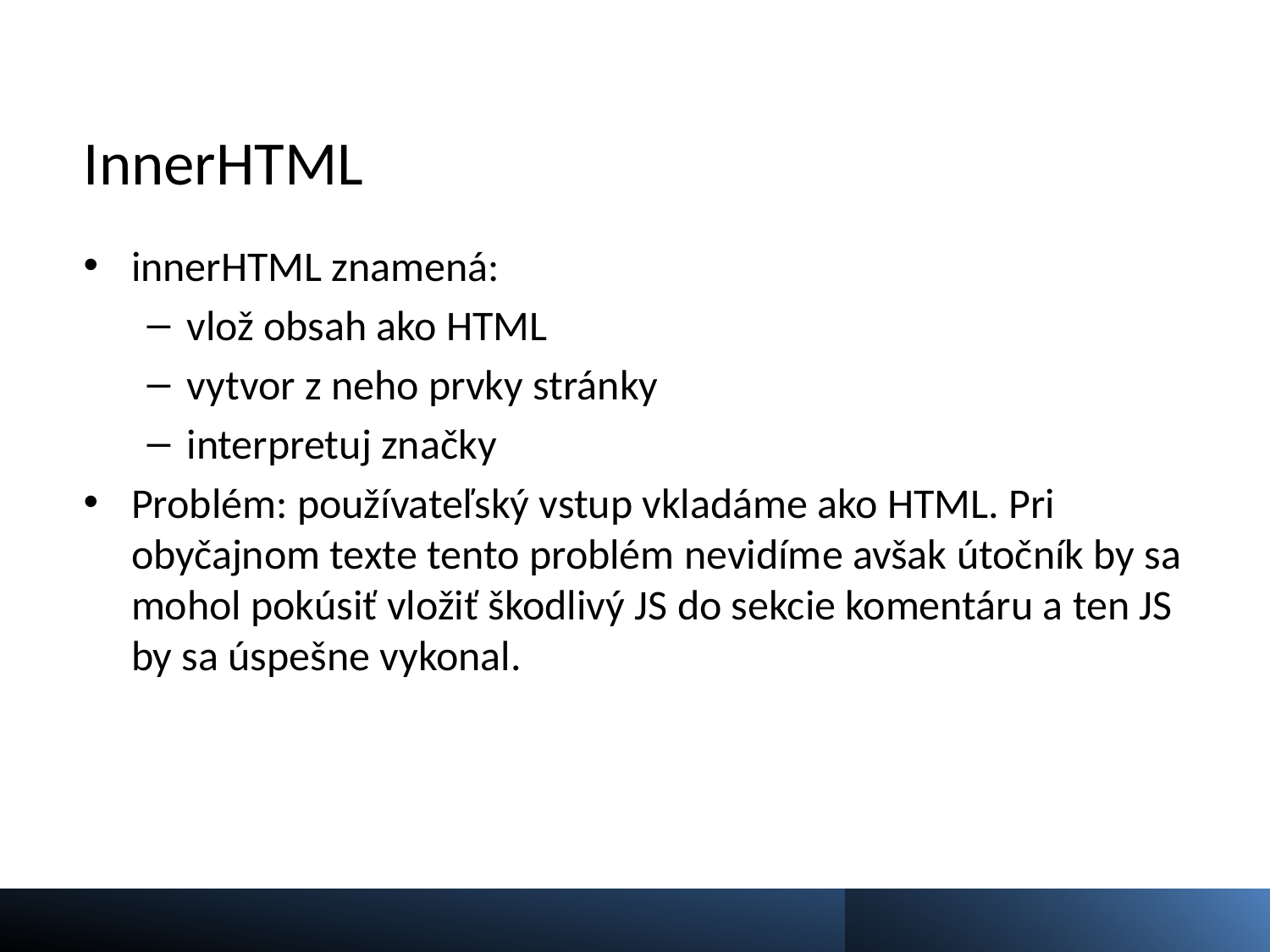

# InnerHTML
innerHTML znamená:
vlož obsah ako HTML
vytvor z neho prvky stránky
interpretuj značky
Problém: používateľský vstup vkladáme ako HTML. Pri obyčajnom texte tento problém nevidíme avšak útočník by sa mohol pokúsiť vložiť škodlivý JS do sekcie komentáru a ten JS by sa úspešne vykonal.